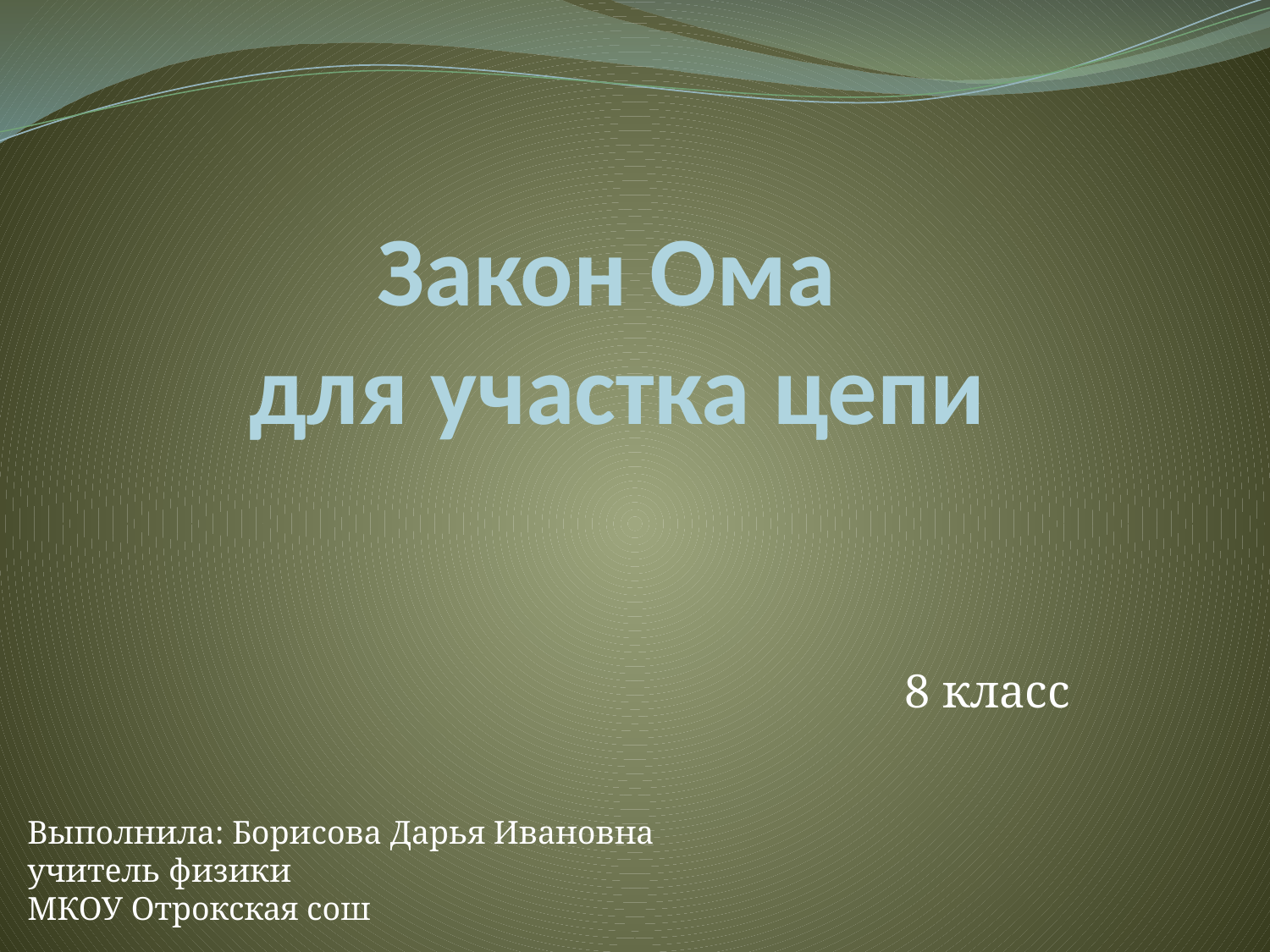

# Закон Ома для участка цепи
8 класс
Выполнила: Борисова Дарья Ивановна
учитель физики
МКОУ Отрокская сош